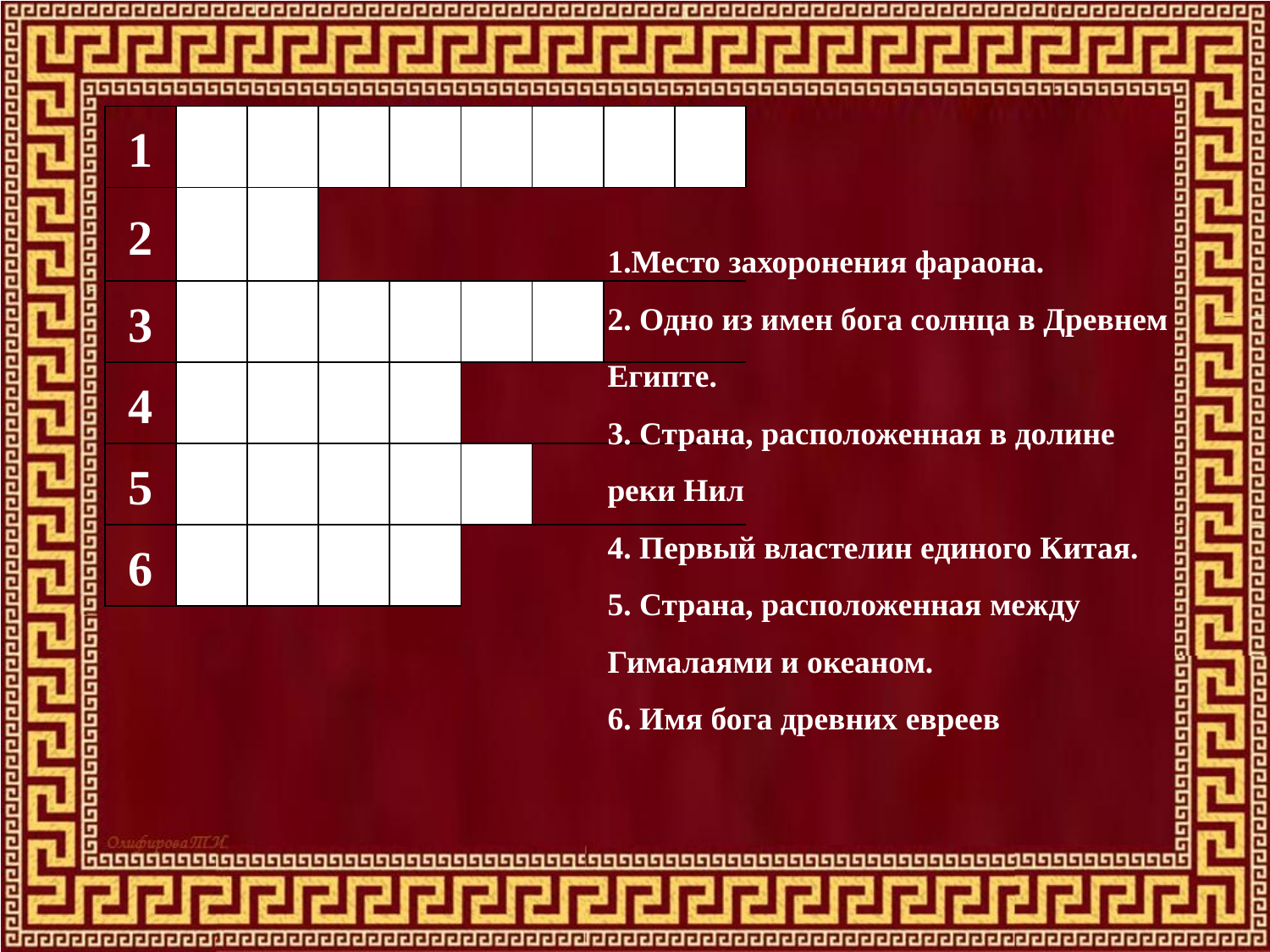

| 1 |  |  |  |  |  |  |  |  |
| --- | --- | --- | --- | --- | --- | --- | --- | --- |
| 2 |  |  |  |  |  |  |  |  |
| 3 |  |  |  |  |  |  |  |  |
| 4 |  |  |  |  |  |  |  |  |
| 5 |  |  |  |  |  |  |  |  |
| 6 |  |  |  |  |  |  |  |  |
1.Место захоронения фараона.
2. Одно из имен бога солнца в Древнем Египте.
3. Страна, расположенная в долине
реки Нил
4. Первый властелин единого Китая.
5. Страна, расположенная между Гималаями и океаном.
6. Имя бога древних евреев